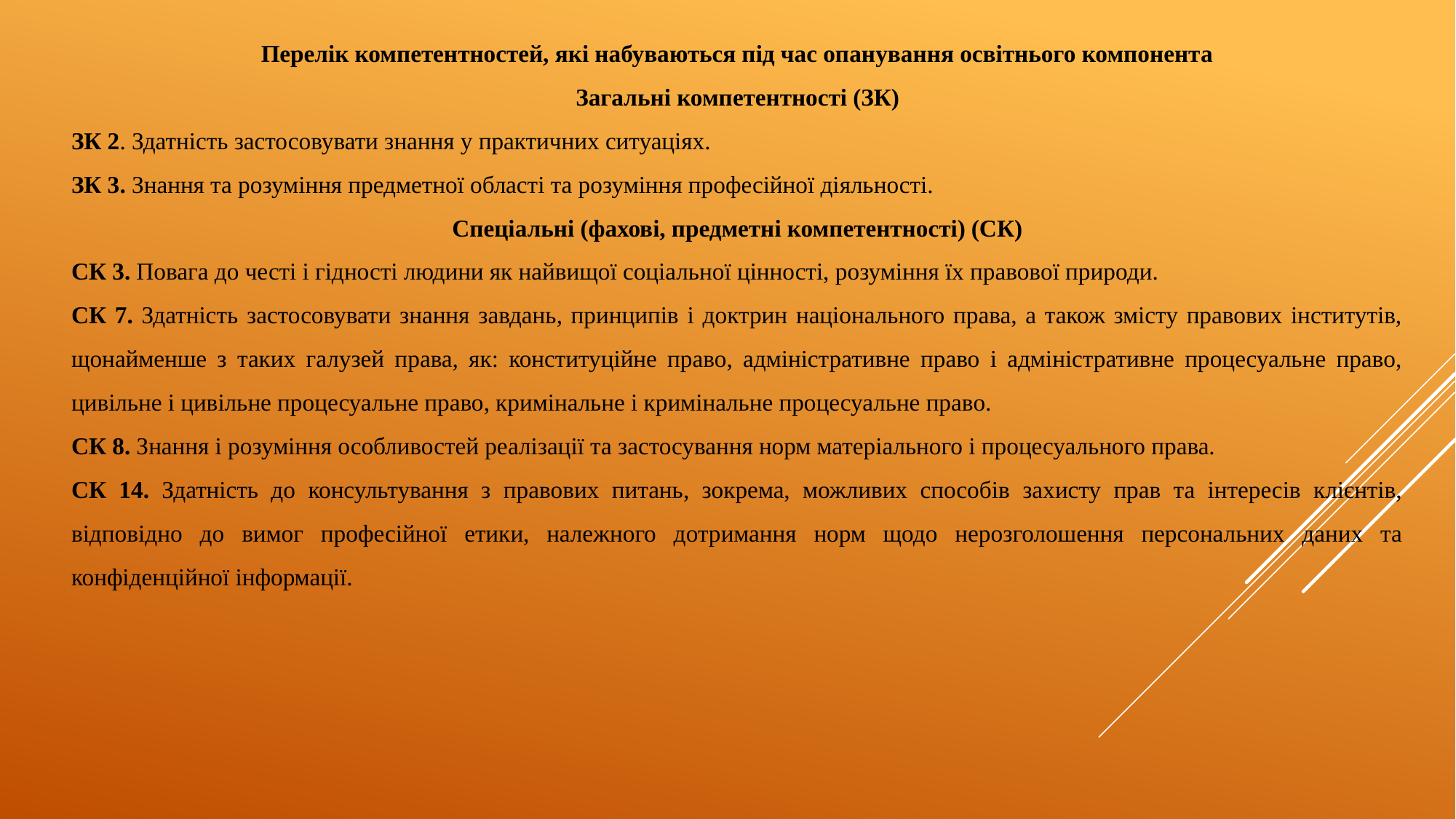

Перелік компетентностей, які набуваються під час опанування освітнього компонента
Загальні компетентності (ЗК)
ЗК 2. Здатність застосовувати знання у практичних ситуаціях.
ЗК 3. Знання та розуміння предметної області та розуміння професійної діяльності.
Спеціальні (фахові, предметні компетентності) (СК)
СК 3. Повага до честі і гідності людини як найвищої соціальної цінності, розуміння їх правової природи.
СК 7. Здатність застосовувати знання завдань, принципів і доктрин національного права, а також змісту правових інститутів, щонайменше з таких галузей права, як: конституційне право, адміністративне право і адміністративне процесуальне право, цивільне і цивільне процесуальне право, кримінальне і кримінальне процесуальне право.
СК 8. Знання і розуміння особливостей реалізації та застосування норм матеріального і процесуального права.
СК 14. Здатність до консультування з правових питань, зокрема, можливих способів захисту прав та інтересів клієнтів, відповідно до вимог професійної етики, належного дотримання норм щодо нерозголошення персональних даних та конфіденційної інформації.